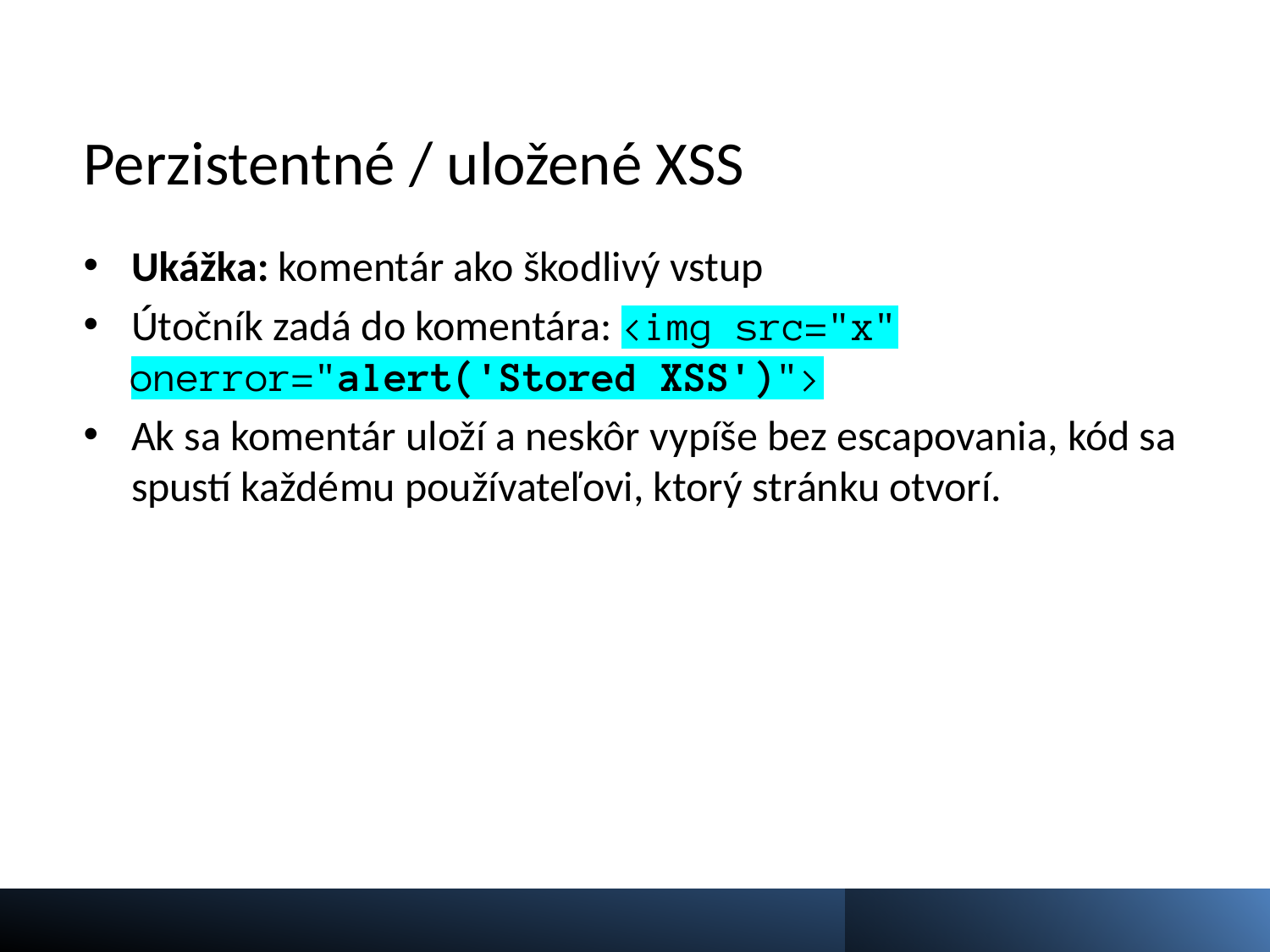

# Perzistentné / uložené XSS
Ukážka: komentár ako škodlivý vstup
Útočník zadá do komentára: <img src="x" onerror="alert('Stored XSS')">
Ak sa komentár uloží a neskôr vypíše bez escapovania, kód sa spustí každému používateľovi, ktorý stránku otvorí.